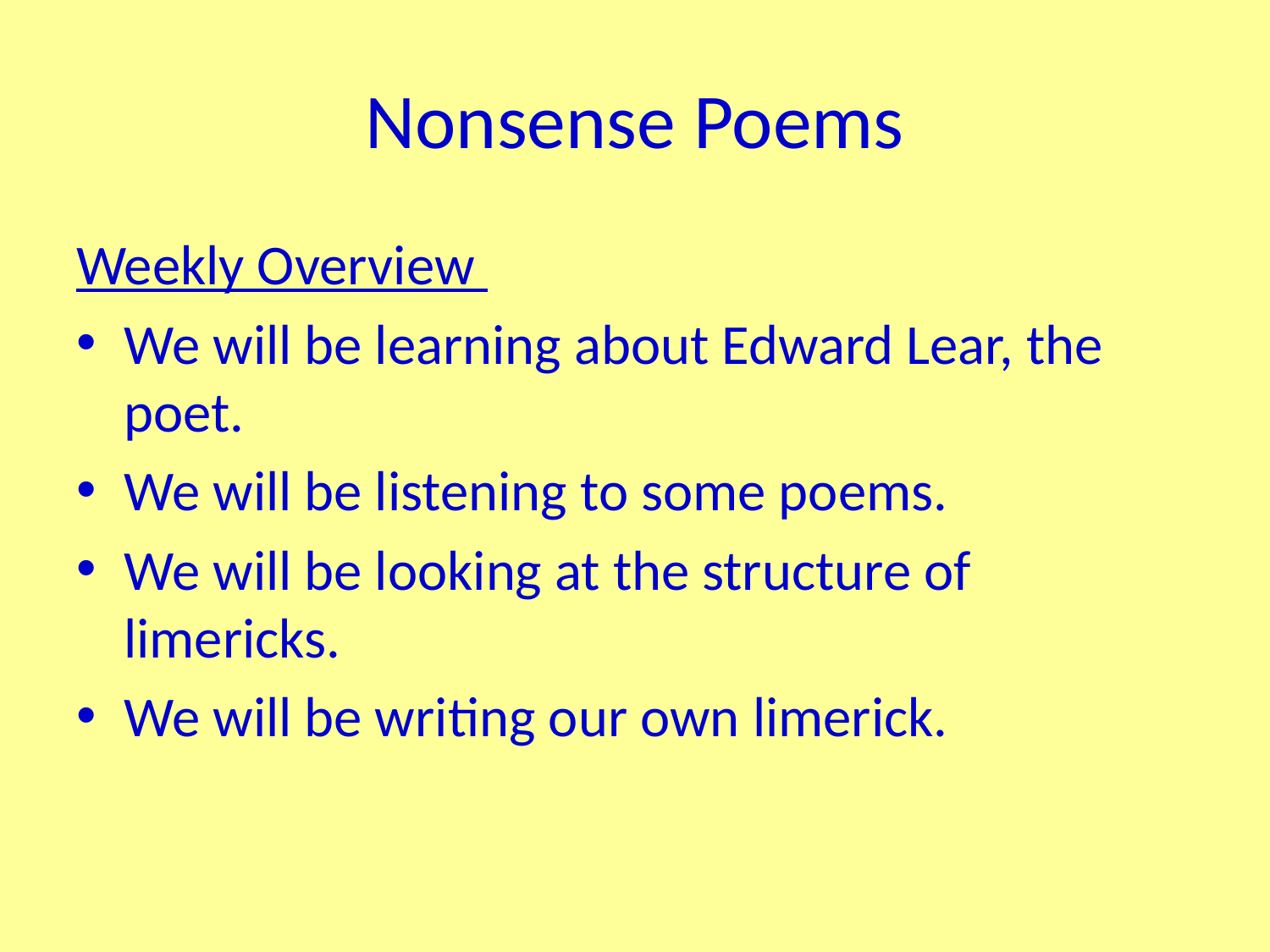

# Nonsense Poems
Weekly Overview
We will be learning about Edward Lear, the poet.
We will be listening to some poems.
We will be looking at the structure of limericks.
We will be writing our own limerick.